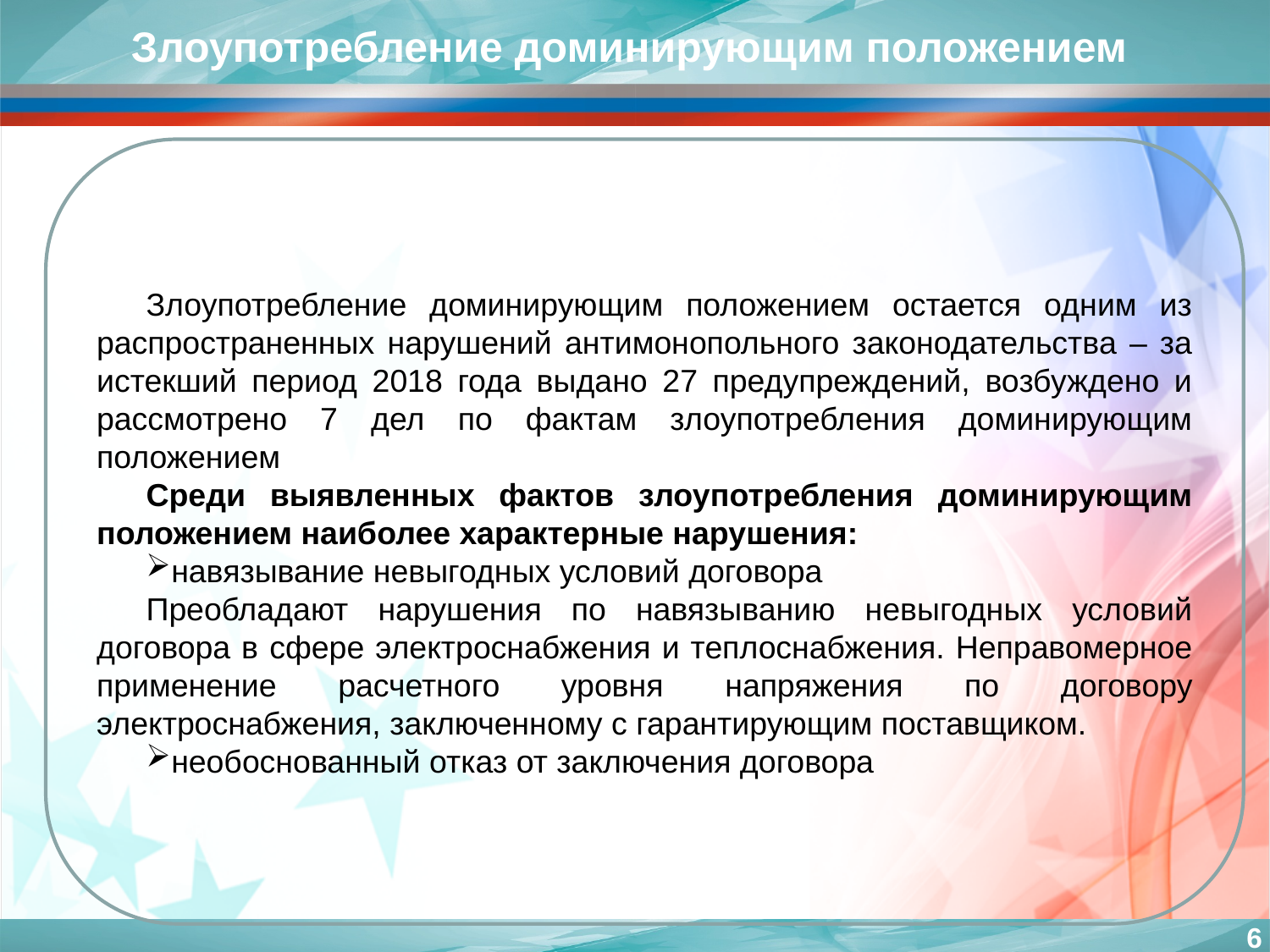

Злоупотребление доминирующим положением
Злоупотребление доминирующим положением остается одним из распространенных нарушений антимонопольного законодательства – за истекший период 2018 года выдано 27 предупреждений, возбуждено и рассмотрено 7 дел по фактам злоупотребления доминирующим положением
Среди выявленных фактов злоупотребления доминирующим положением наиболее характерные нарушения:
навязывание невыгодных условий договора
Преобладают нарушения по навязыванию невыгодных условий договора в сфере электроснабжения и теплоснабжения. Неправомерное применение расчетного уровня напряжения по договору электроснабжения, заключенному с гарантирующим поставщиком.
необоснованный отказ от заключения договора
6